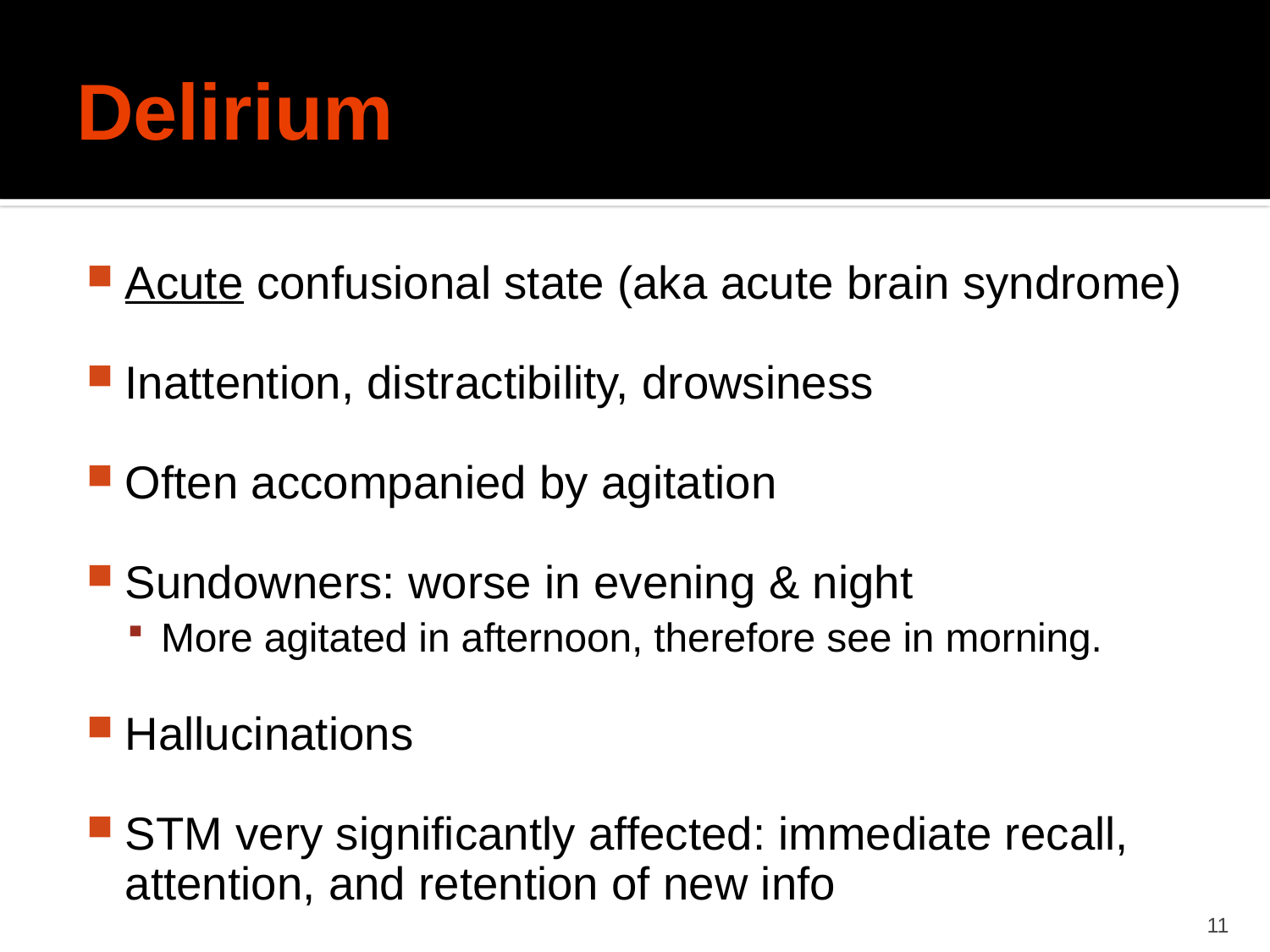

# Delirium
Acute confusional state (aka acute brain syndrome)

Inattention, distractibility, drowsiness

Often accompanied by agitation

Sundowners: worse in evening & night
More agitated in afternoon, therefore see in morning.

Hallucinations

STM very significantly affected: immediate recall, attention, and retention of new info
11